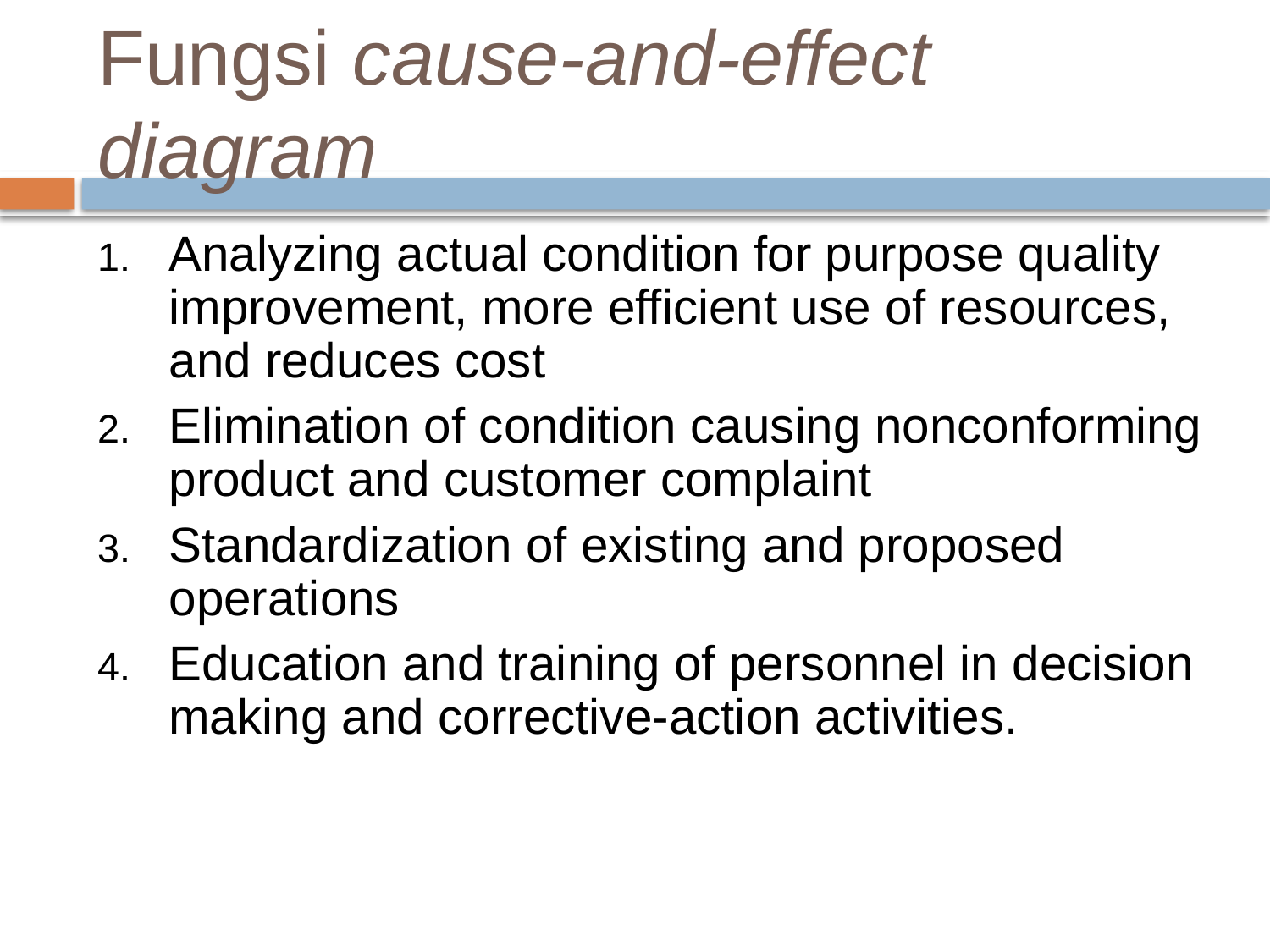

# Fungsi cause-and-effect diagram
Analyzing actual condition for purpose quality improvement, more efficient use of resources, and reduces cost
Elimination of condition causing nonconforming product and customer complaint
Standardization of existing and proposed operations
Education and training of personnel in decision making and corrective-action activities.